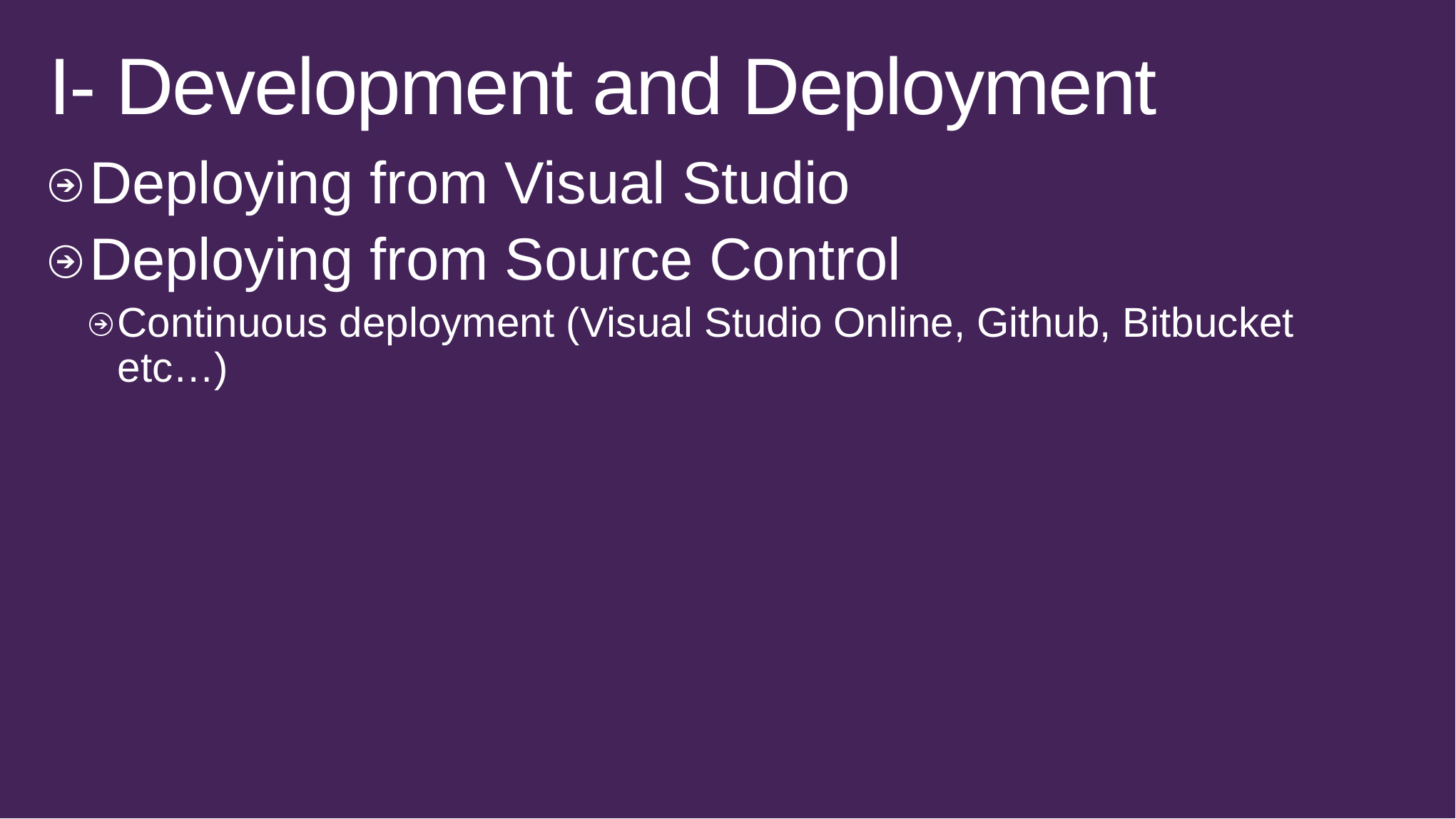

# I- Development and Deployment
Deploying from Visual Studio
Deploying from Source Control
Continuous deployment (Visual Studio Online, Github, Bitbucket etc…)